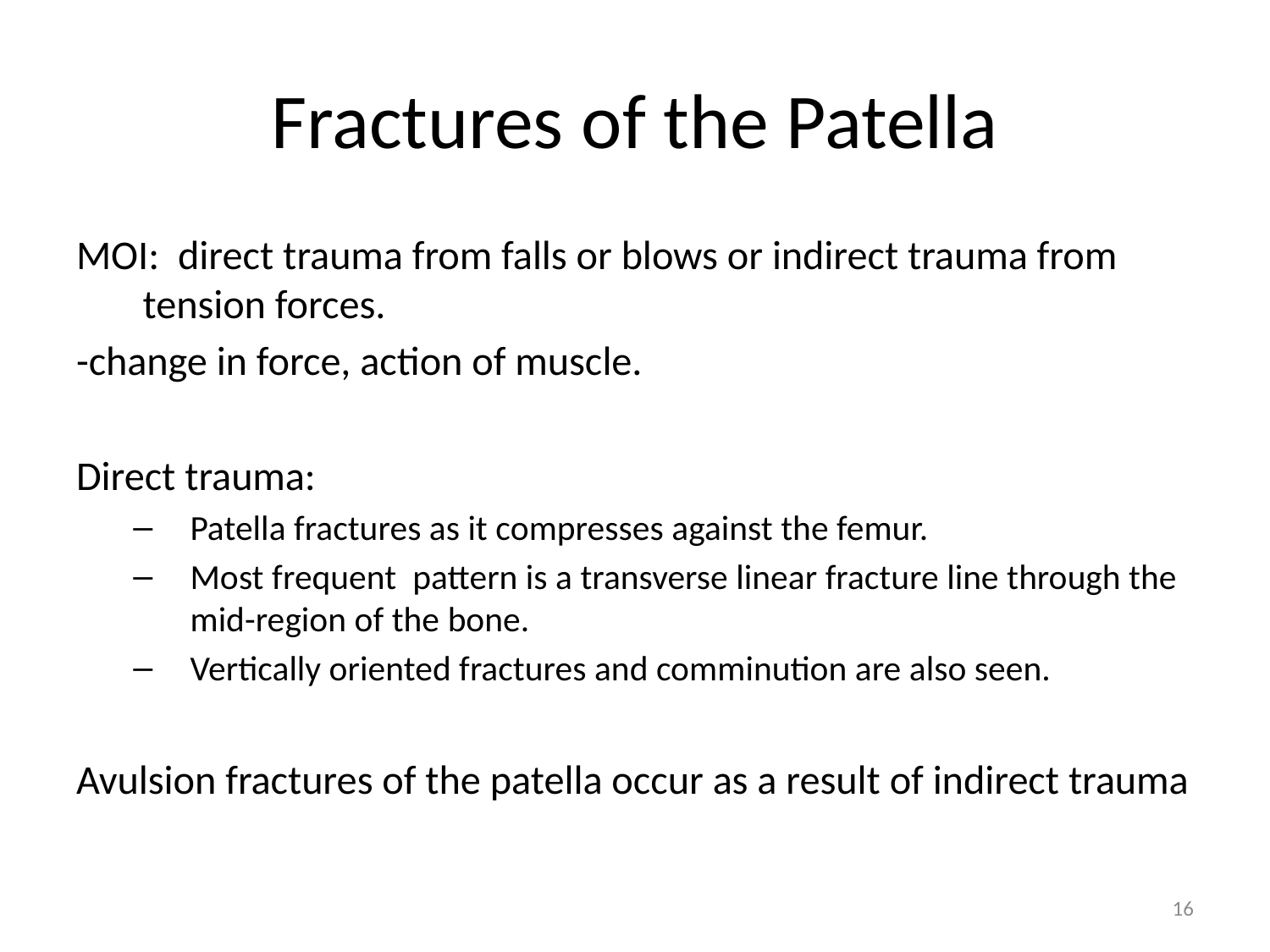

# Fractures of the Patella
MOI:  direct trauma from falls or blows or indirect trauma from tension forces.
-change in force, action of muscle.

Direct trauma:
Patella fractures as it compresses against the femur.
Most frequent  pattern is a transverse linear fracture line through the mid-region of the bone.
Vertically oriented fractures and comminution are also seen.

Avulsion fractures of the patella occur as a result of indirect trauma
16